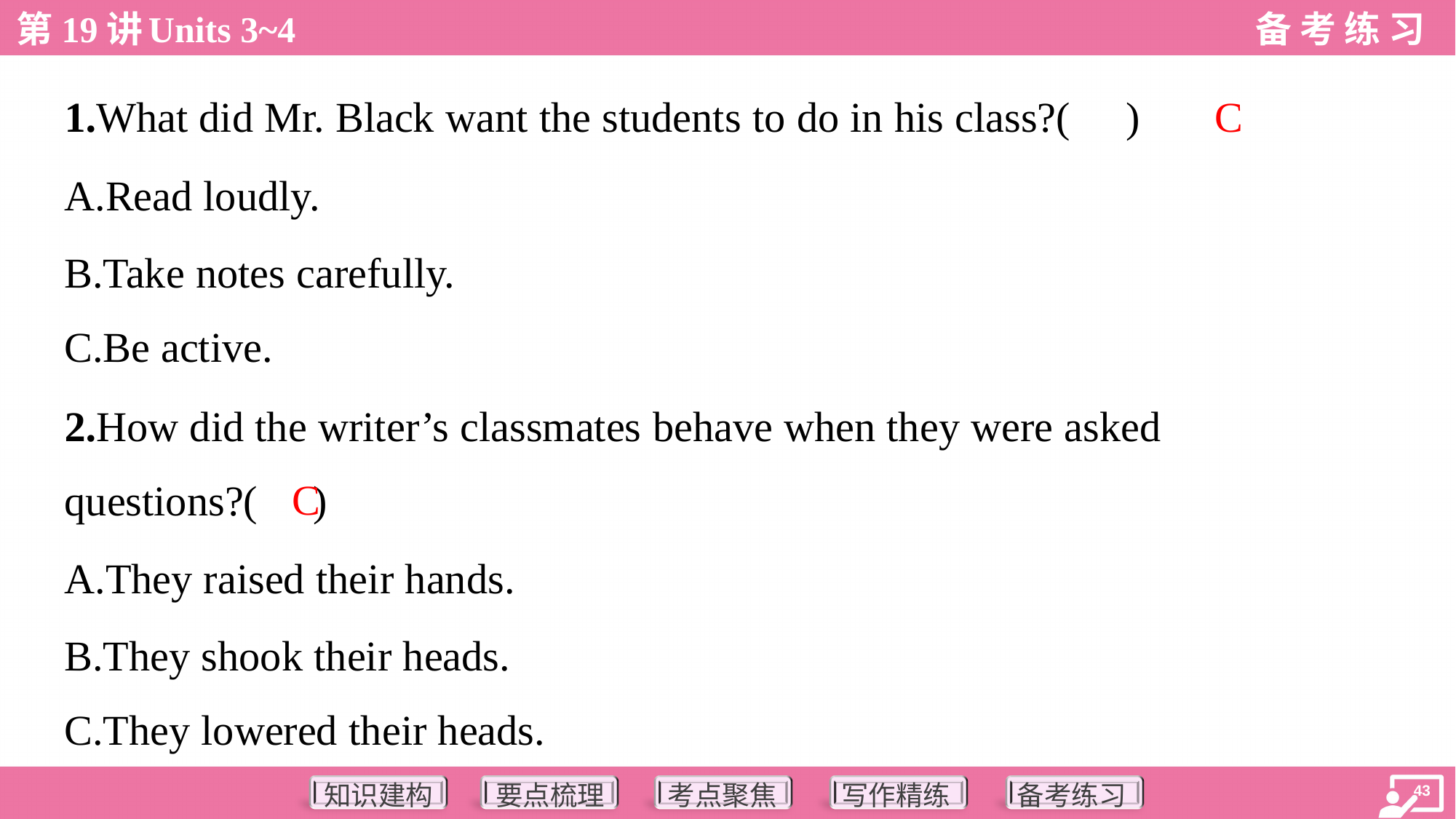

C
1.What did Mr. Black want the students to do in his class?(     )
A.Read loudly.
B.Take notes carefully.
C.Be active.
2.How did the writer’s classmates behave when they were asked
questions?(     )
C
A.They raised their hands.
B.They shook their heads.
C.They lowered their heads.